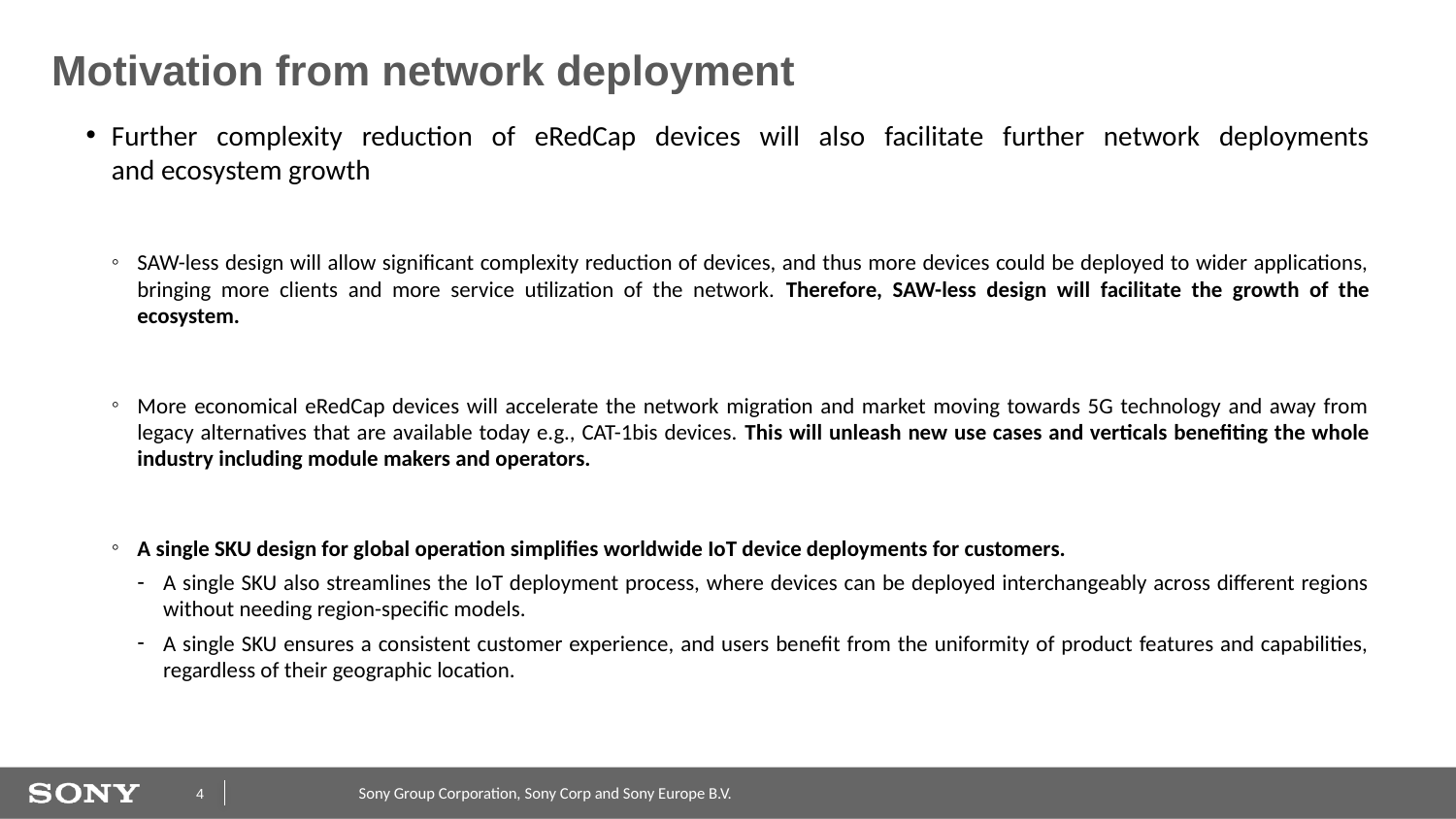

# Motivation from network deployment
Further complexity reduction of eRedCap devices will also facilitate further network deployments and ecosystem growth

SAW-less design will allow significant complexity reduction of devices, and thus more devices could be deployed to wider applications, bringing more clients and more service utilization of the network. Therefore, SAW-less design will facilitate the growth of the ecosystem.

More economical eRedCap devices will accelerate the network migration and market moving towards 5G technology and away from legacy alternatives that are available today e.g., CAT-1bis devices. This will unleash new use cases and verticals benefiting the whole industry including module makers and operators.

A single SKU design for global operation simplifies worldwide IoT device deployments for customers.
A single SKU also streamlines the IoT deployment process, where devices can be deployed interchangeably across different regions without needing region-specific models.
A single SKU ensures a consistent customer experience, and users benefit from the uniformity of product features and capabilities, regardless of their geographic location.